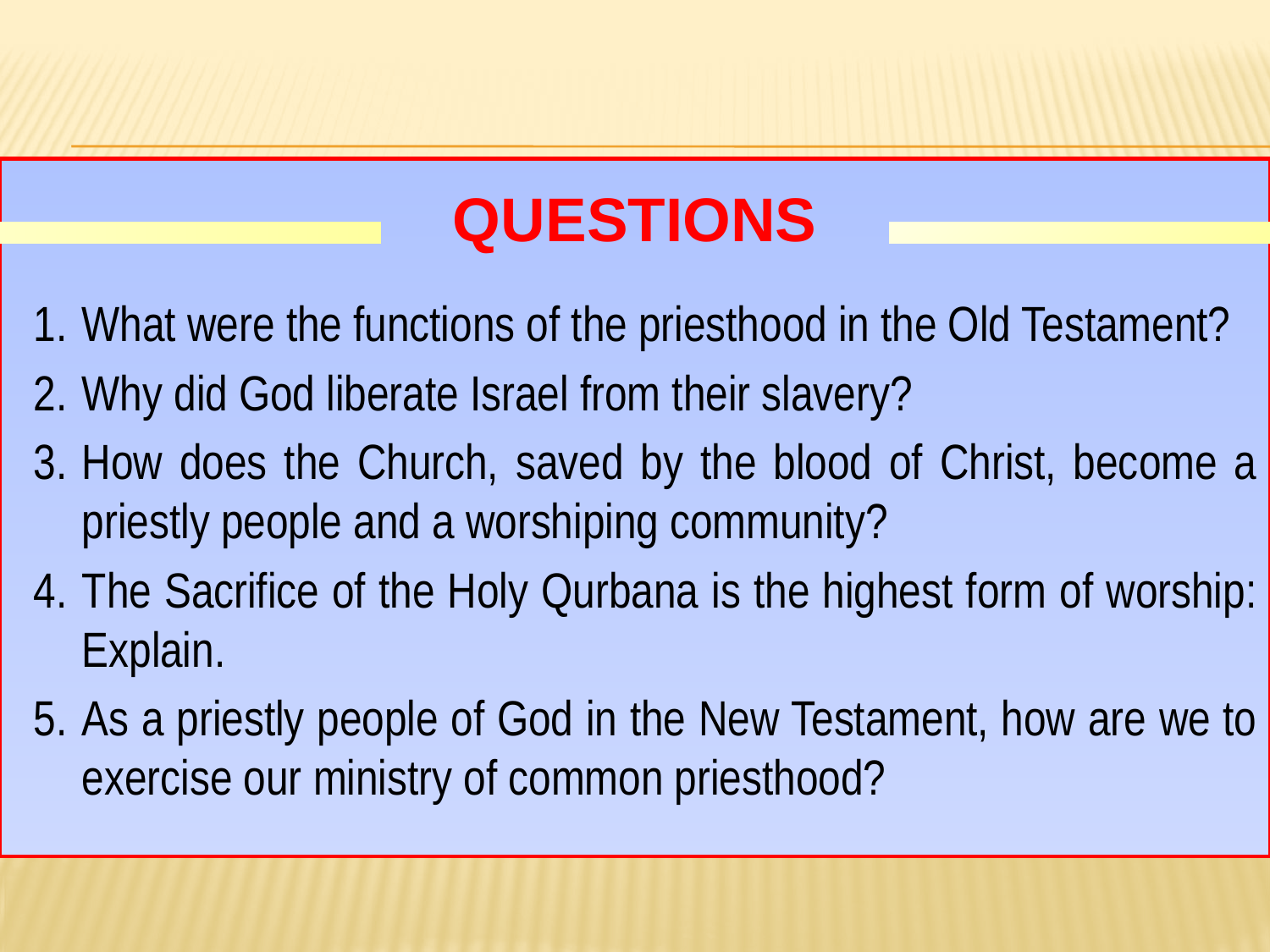

# Questions

1.	What were the functions of the priesthood in the Old Testament?
2.	Why did God liberate Israel from their slavery?
3.	How does the Church, saved by the blood of Christ, become a priestly people and a worshiping community?
4.	The Sacrifice of the Holy Qurbana is the highest form of worship: Explain.
5.	As a priestly people of God in the New Testament, how are we to exercise our ministry of common priesthood?